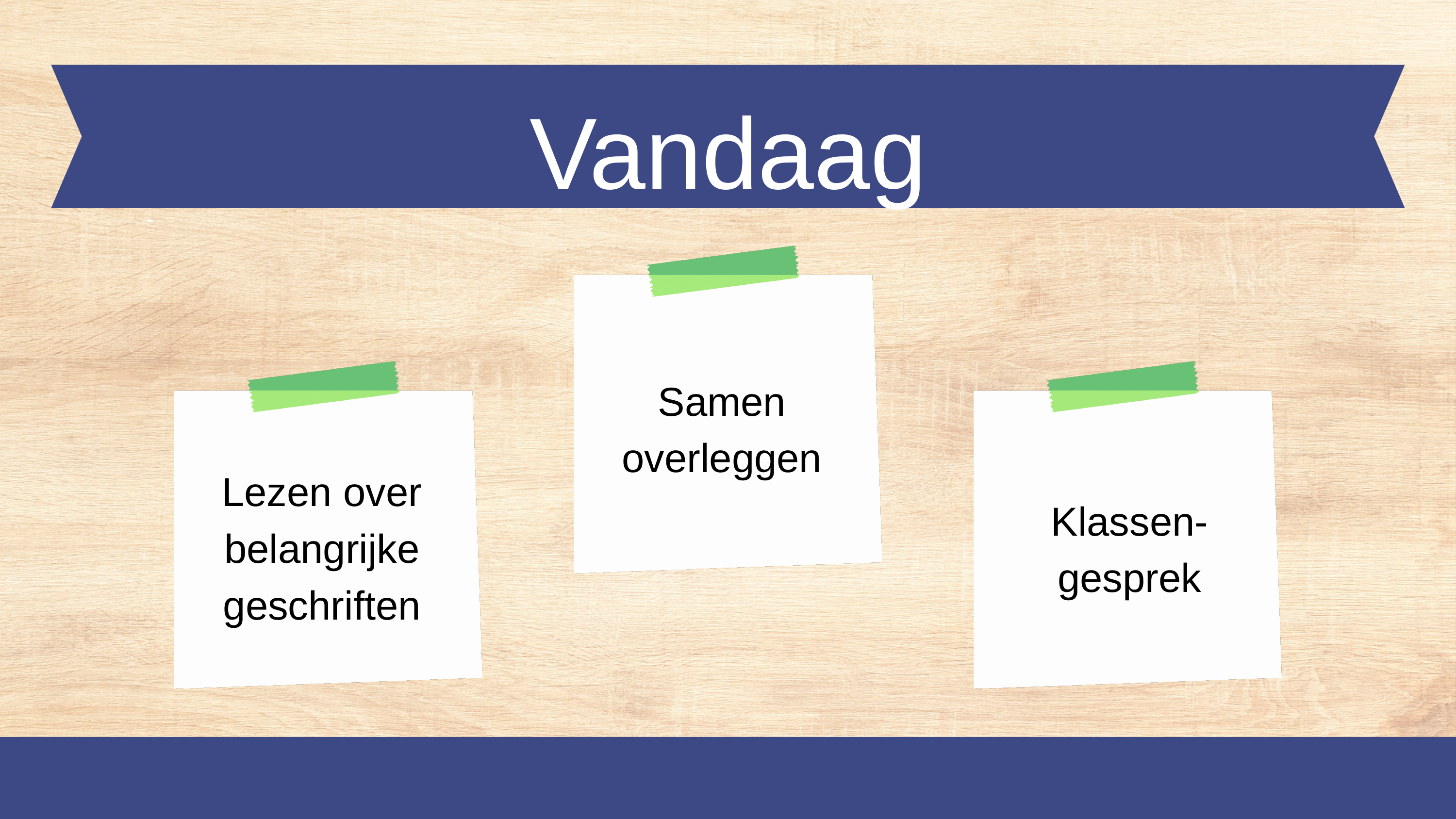

Vandaag

Samen overleggen

Lezen over belangrijke geschriften

Klassen-gesprek